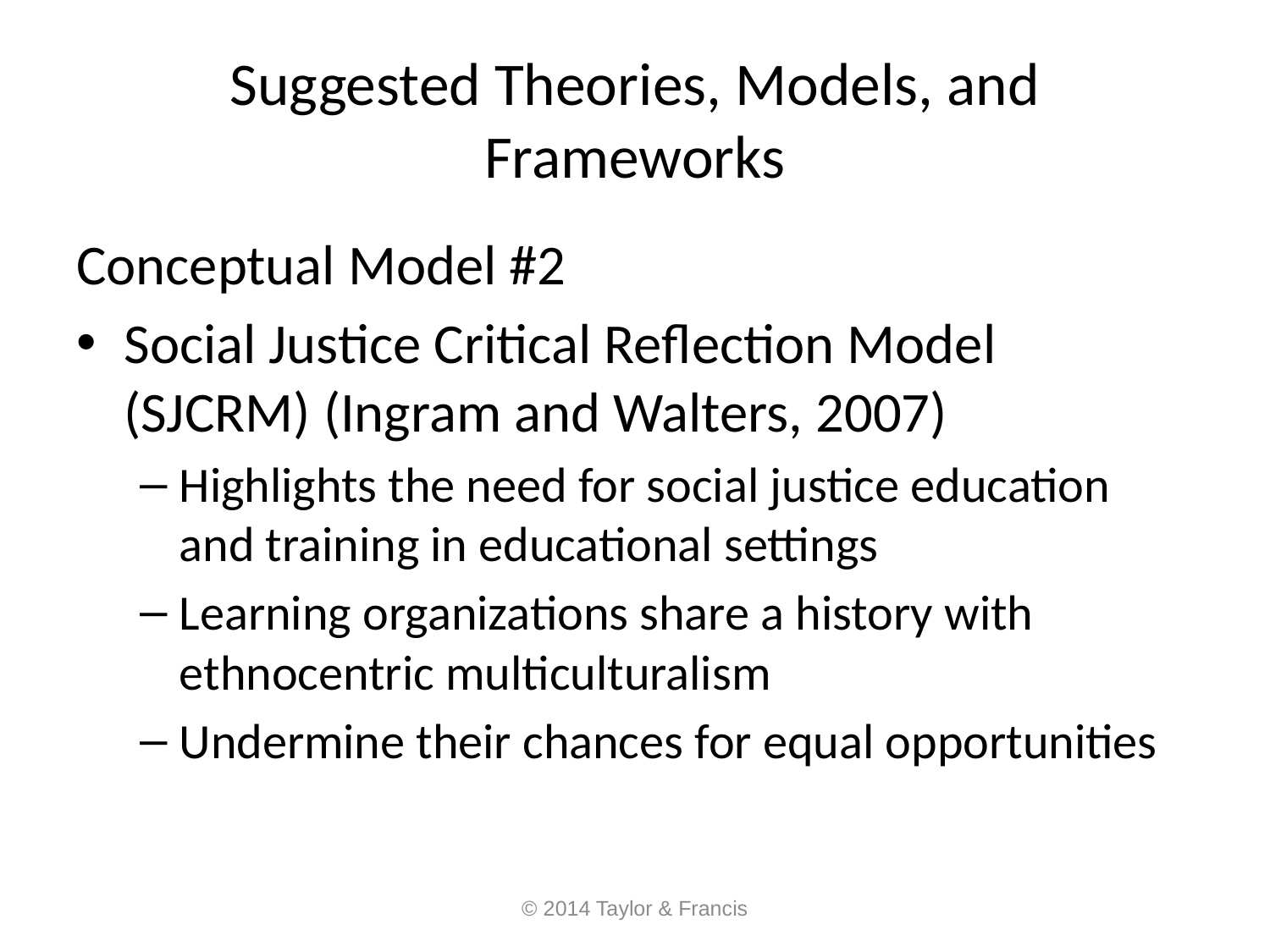

# Suggested Theories, Models, and Frameworks
Conceptual Model #2
Social Justice Critical Reflection Model (SJCRM) (Ingram and Walters, 2007)
Highlights the need for social justice education and training in educational settings
Learning organizations share a history with ethnocentric multiculturalism
Undermine their chances for equal opportunities
© 2014 Taylor & Francis